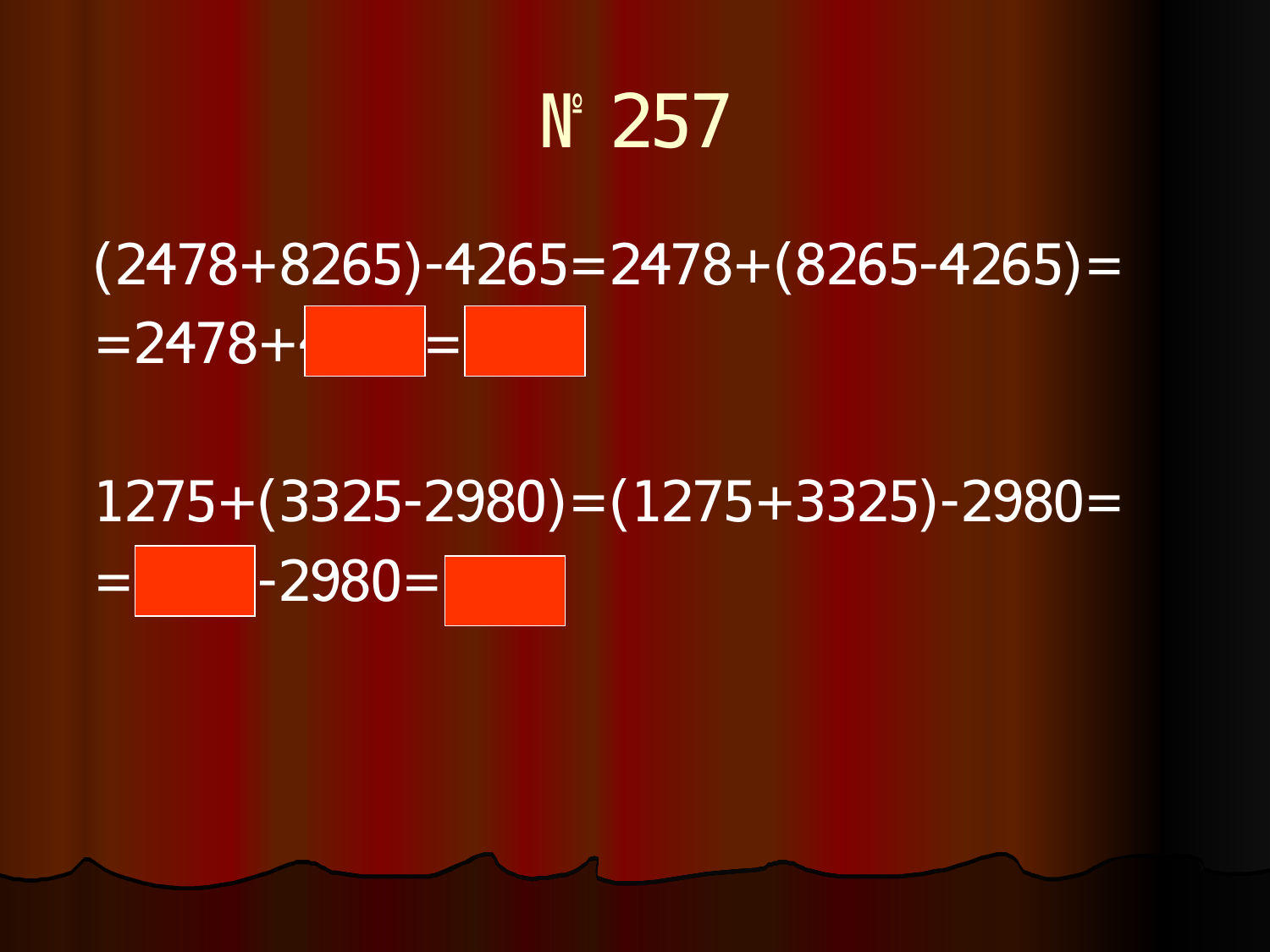

# № 257
 (2478+8265)-4265=2478+(8265-4265)=
 =2478+4000=6478

 1275+(3325-2980)=(1275+3325)-2980=
 =4600-2980=1620